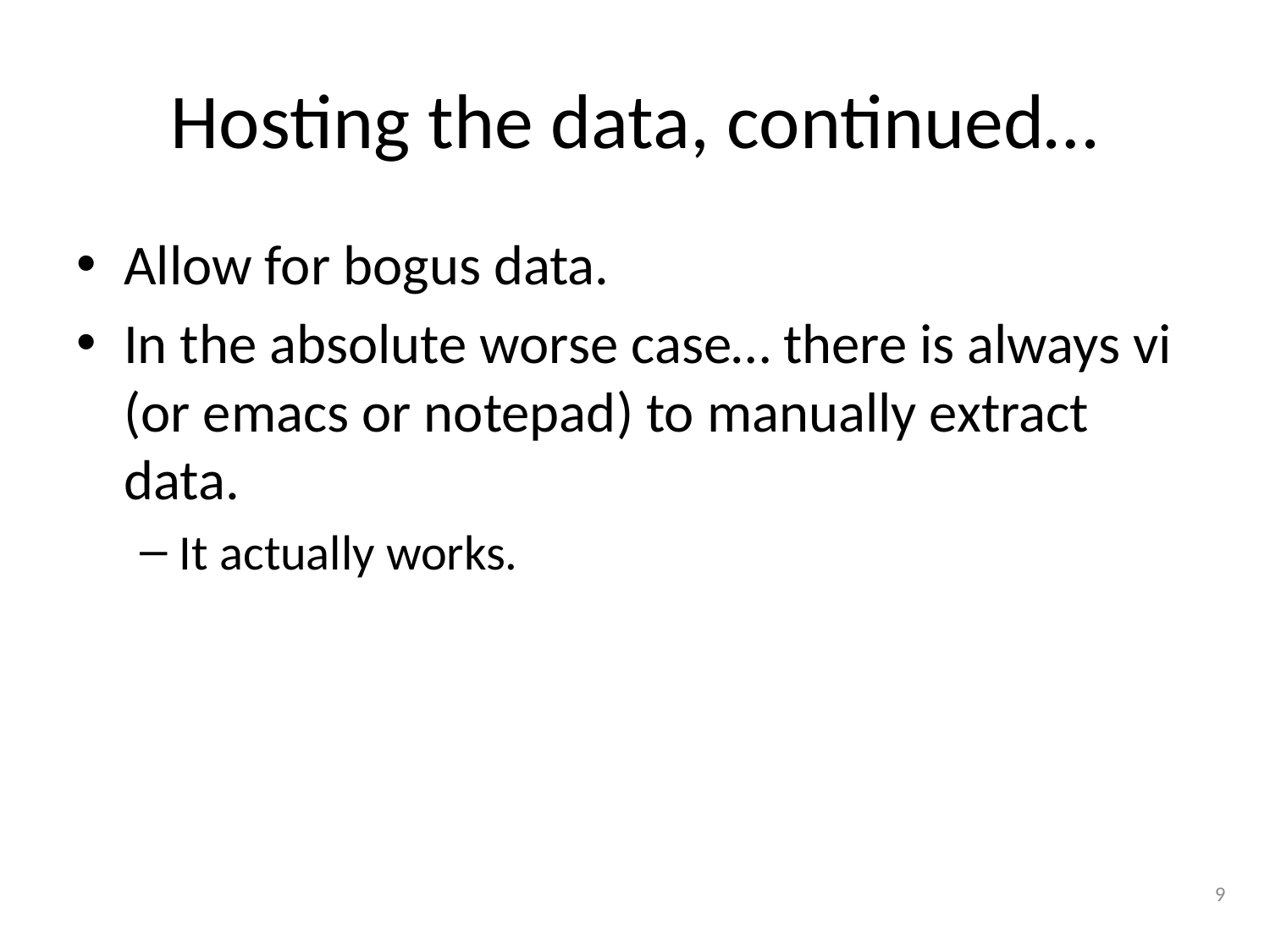

# Hosting the data, continued…
Allow for bogus data.
In the absolute worse case… there is always vi (or emacs or notepad) to manually extract data.
It actually works.
9